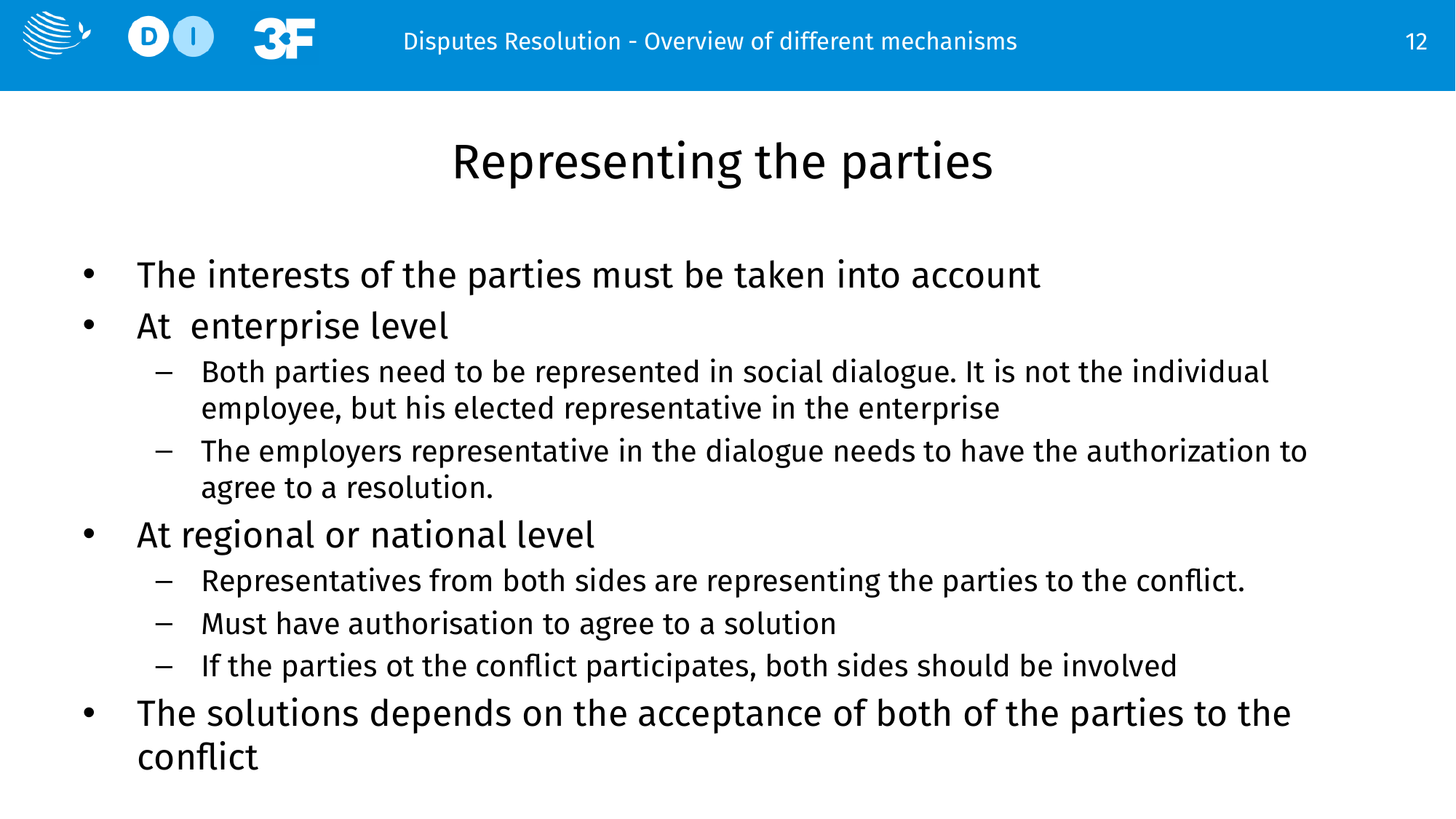

Disputes Resolution - Overview of different mechanisms
12
# Representing the parties
The interests of the parties must be taken into account
At  enterprise level
Both parties need to be represented in social dialogue. It is not the individual employee, but his elected representative in the enterprise
The employers representative in the dialogue needs to have the authorization to agree to a resolution.
At regional or national level
Representatives from both sides are representing the parties to the conflict.
Must have authorisation to agree to a solution
If the parties ot the conflict participates, both sides should be involved
The solutions depends on the acceptance of both of the parties to the conflict